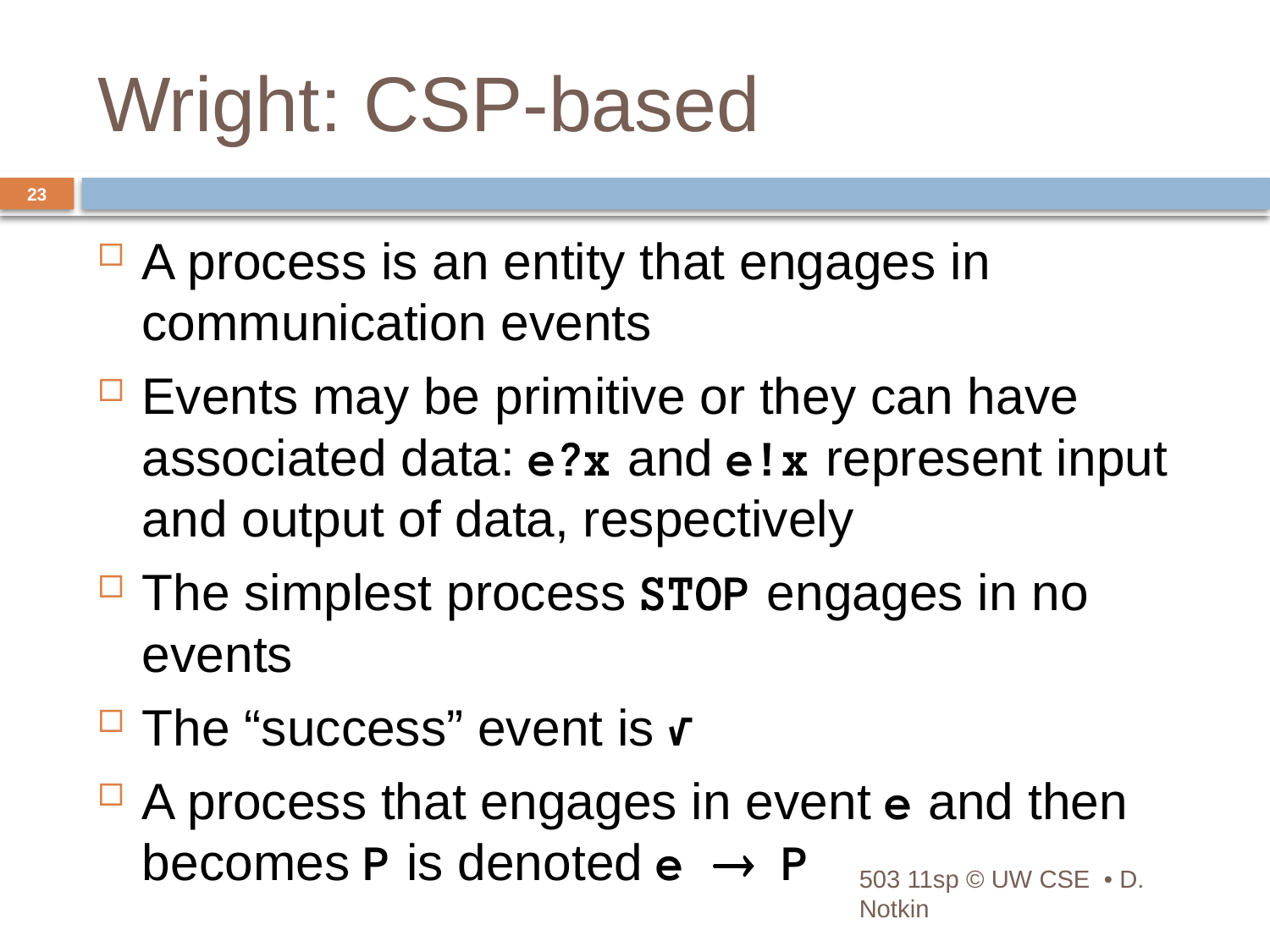

# Wright: CSP-based
23
A process is an entity that engages in communication events
Events may be primitive or they can have associated data: e?x and e!x represent input and output of data, respectively
The simplest process STOP engages in no events
The “success” event is √
A process that engages in event e and then becomes P is denoted e → P
503 11sp © UW CSE  • D. Notkin